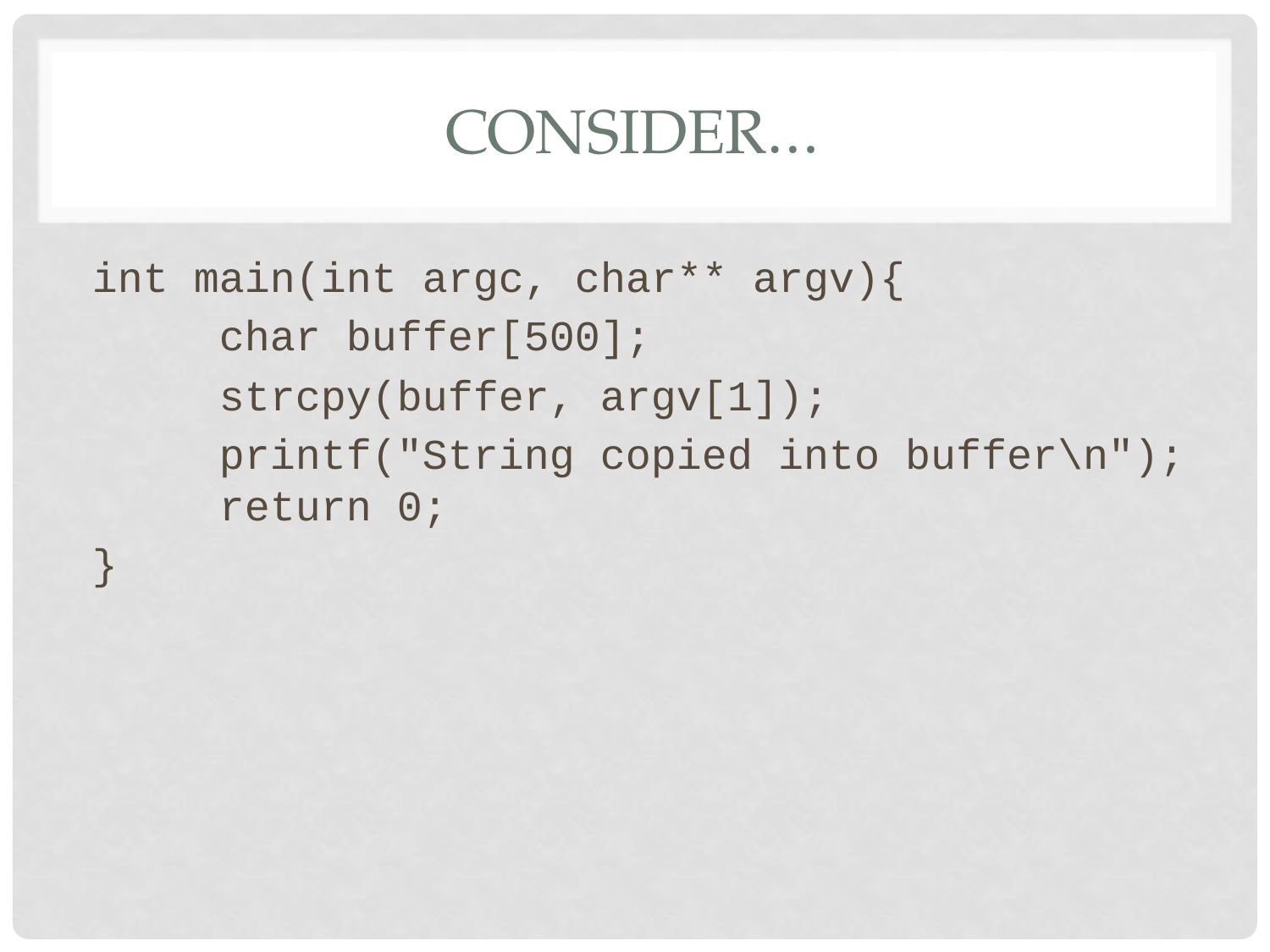

# Consider…
int main(int argc, char** argv){
	char buffer[500];
	strcpy(buffer, argv[1]);
	printf("String copied into buffer\n");    	return 0;
}